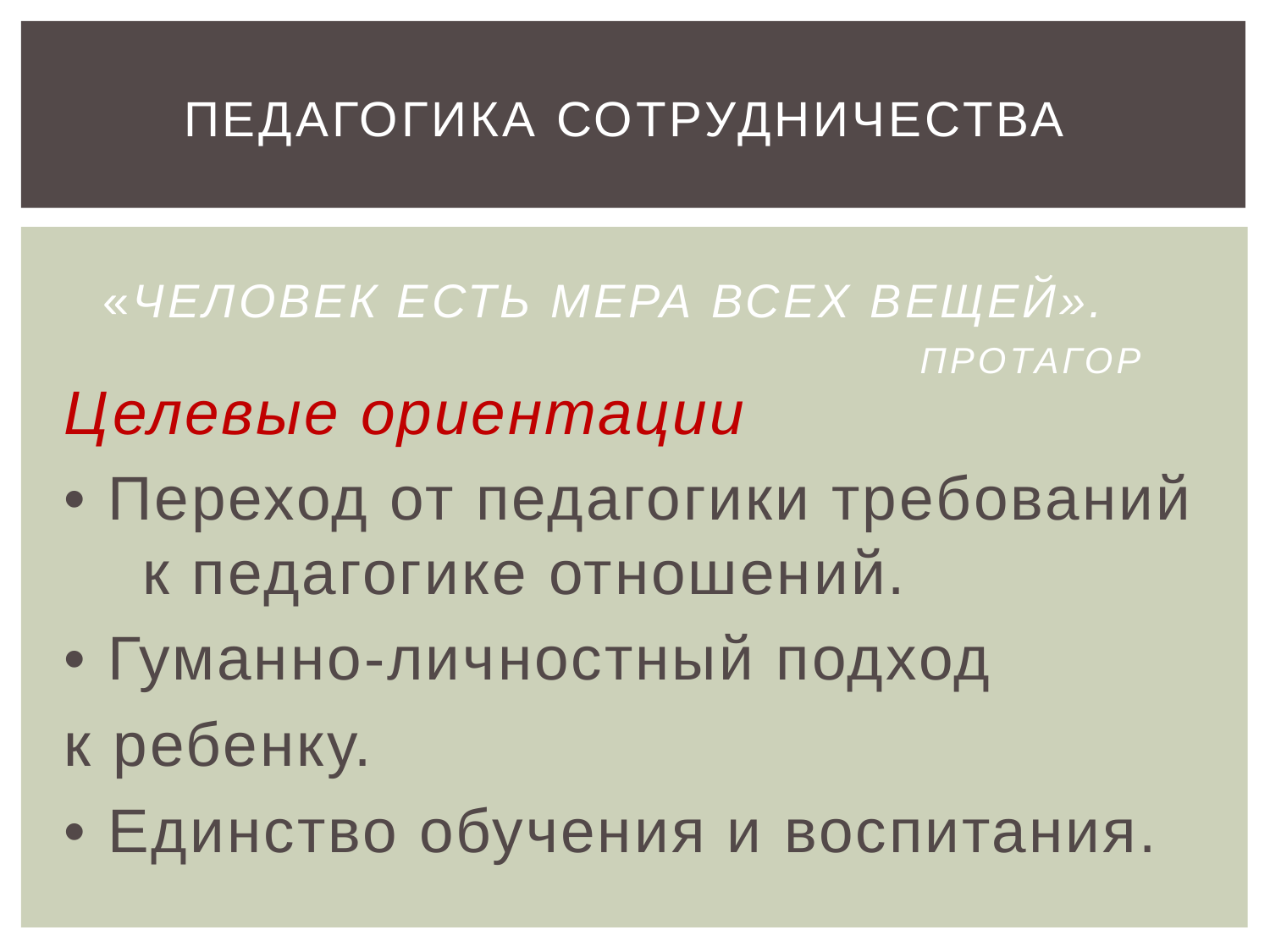

# Педагогика сотрудничества

«Человек есть мера всех вещей».
                                                 Протагор

Целевые ориентации
• Переход от педагогики требований     к педагогике отношений.
• Гуманно-личностный подход
к ребенку.
• Единство обучения и воспитания.